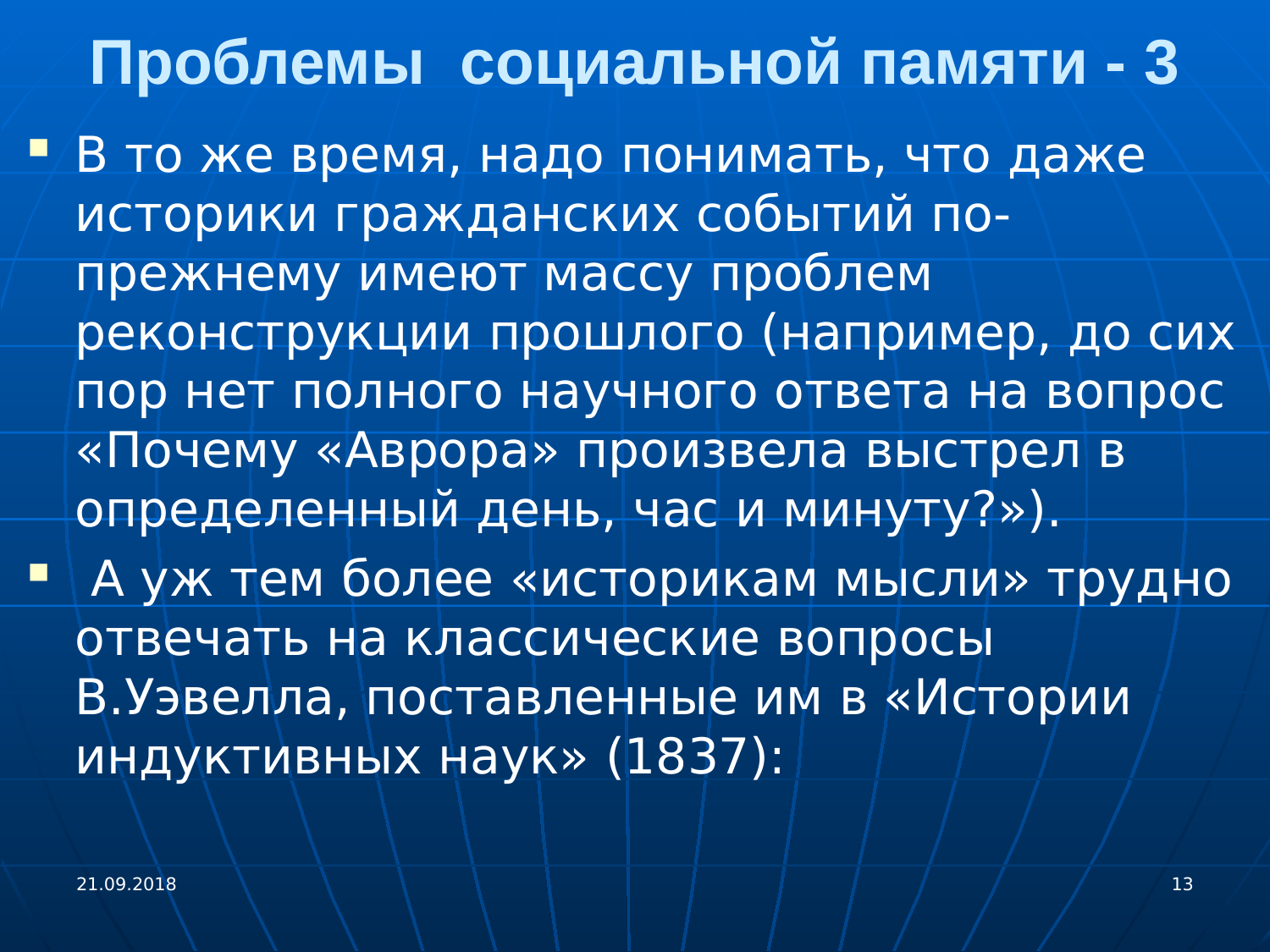

# Проблемы  социальной памяти - 3
В то же время, надо понимать, что даже историки гражданских событий по-прежнему имеют массу проблем реконструкции прошлого (например, до сих пор нет полного научного ответа на вопрос «Почему «Аврора» произвела выстрел в определенный день, час и минуту?»).
 А уж тем более «историкам мысли» трудно отвечать на классические вопросы В.Уэвелла, поставленные им в «Истории индуктивных наук» (1837):
21.09.2018
13